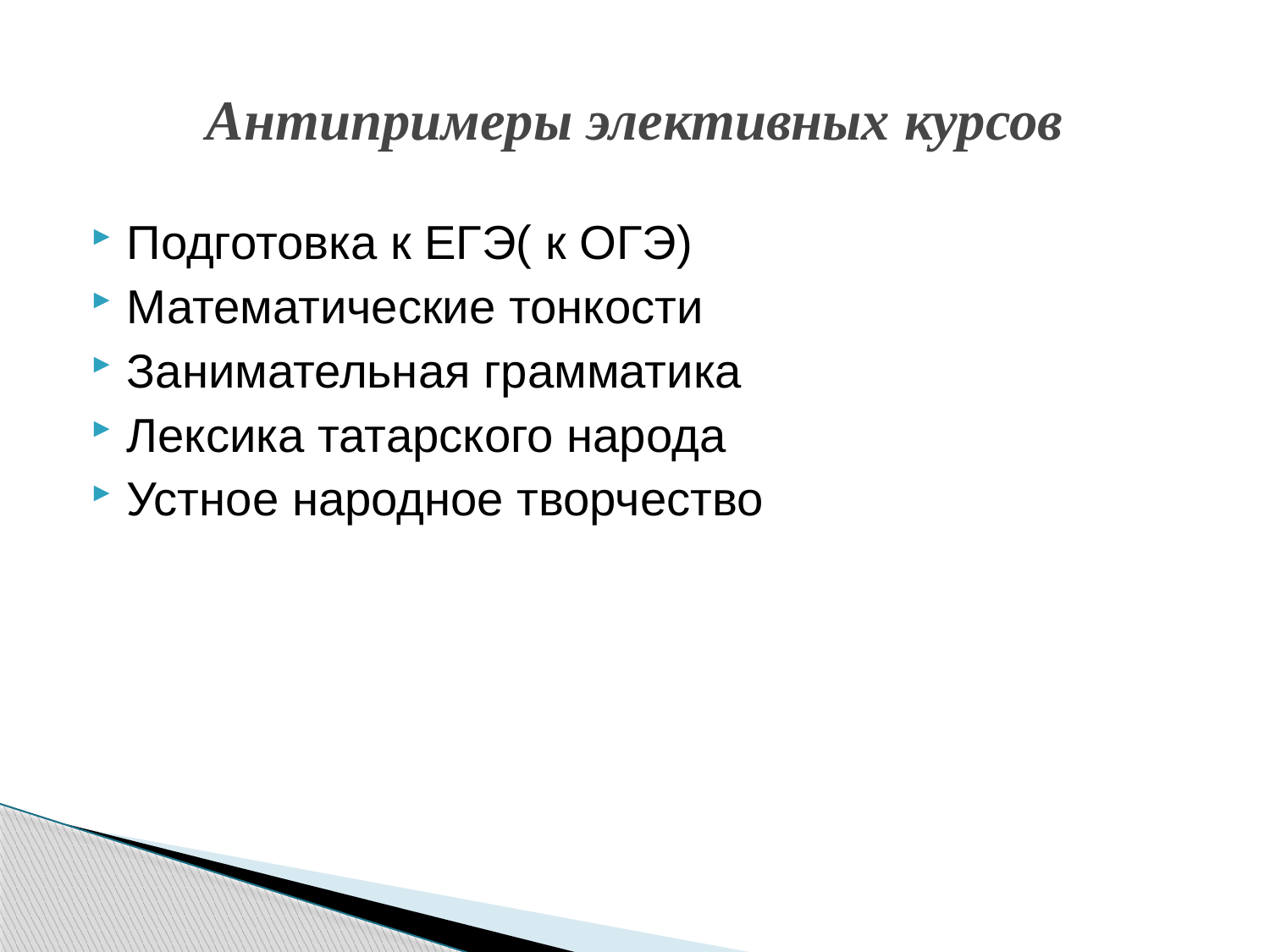

# Антипримеры элективных курсов
Подготовка к ЕГЭ( к ОГЭ)
Математические тонкости
Занимательная грамматика
Лексика татарского народа
Устное народное творчество